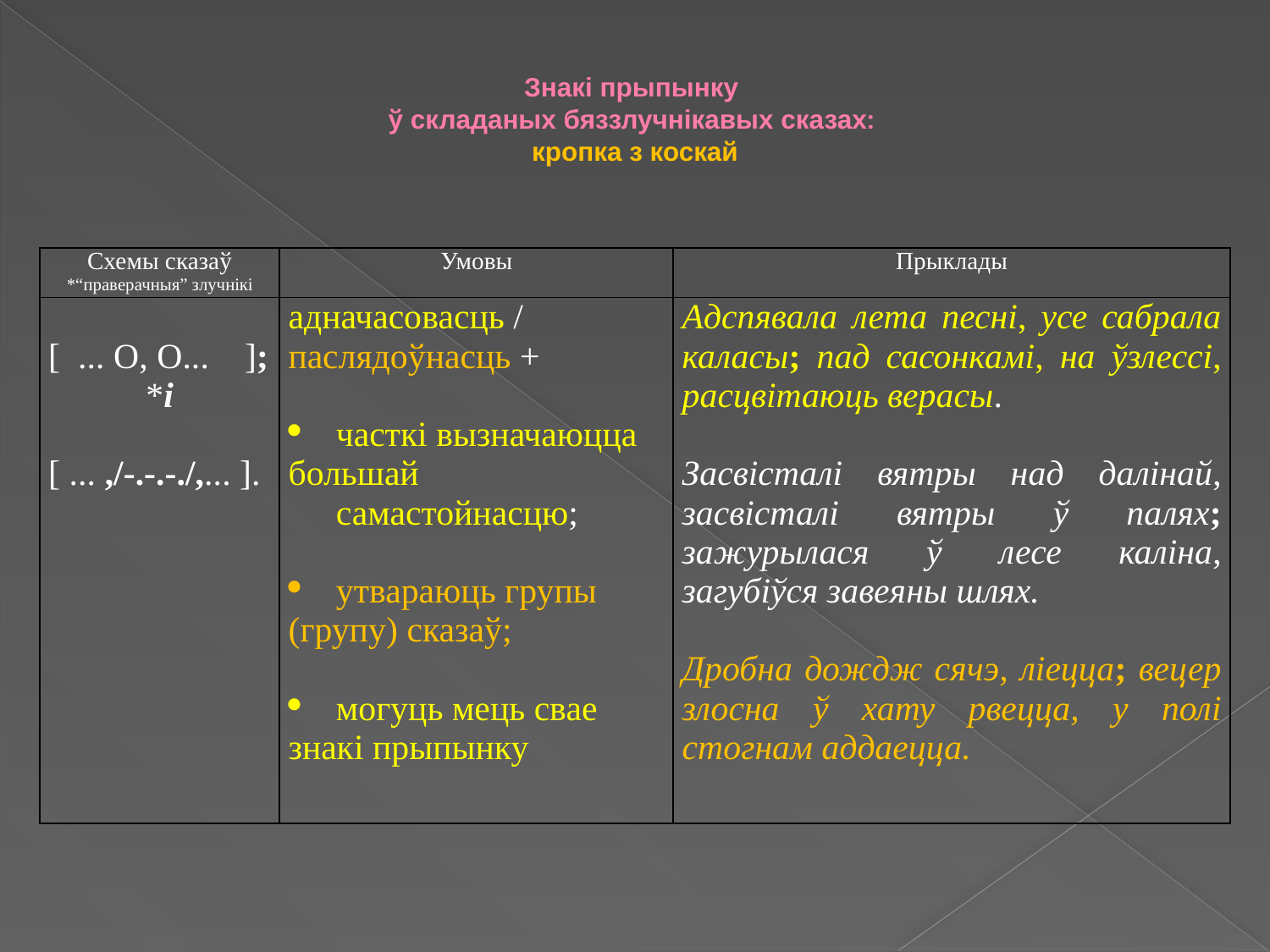

# Знакі прыпынку ў складаных бяззлучнікавых сказах: кропка з коскай
| Схемы сказаў \*“праверачныя” злучнікі | Умовы | Прыклады |
| --- | --- | --- |
| [ ... О, О... ]; \*і [ ... ,/-.-.-./,... ]. | адначасовасць / паслядоўнасць + часткі вызначаюцца большай самастойнасцю; утвараюць групы (групу) сказаў; могуць мець свае знакі прыпынку | Адспявала лета песні, усе сабрала каласы; пад сасонкамі, на ўзлессі, расцвітаюць верасы. Засвісталі вятры над далінай, засвісталі вятры ў палях; зажурылася ў лесе каліна, загубіўся завеяны шлях. Дробна дождж сячэ, ліецца; вецер злосна ў хату рвецца, у полі стогнам аддаецца. |